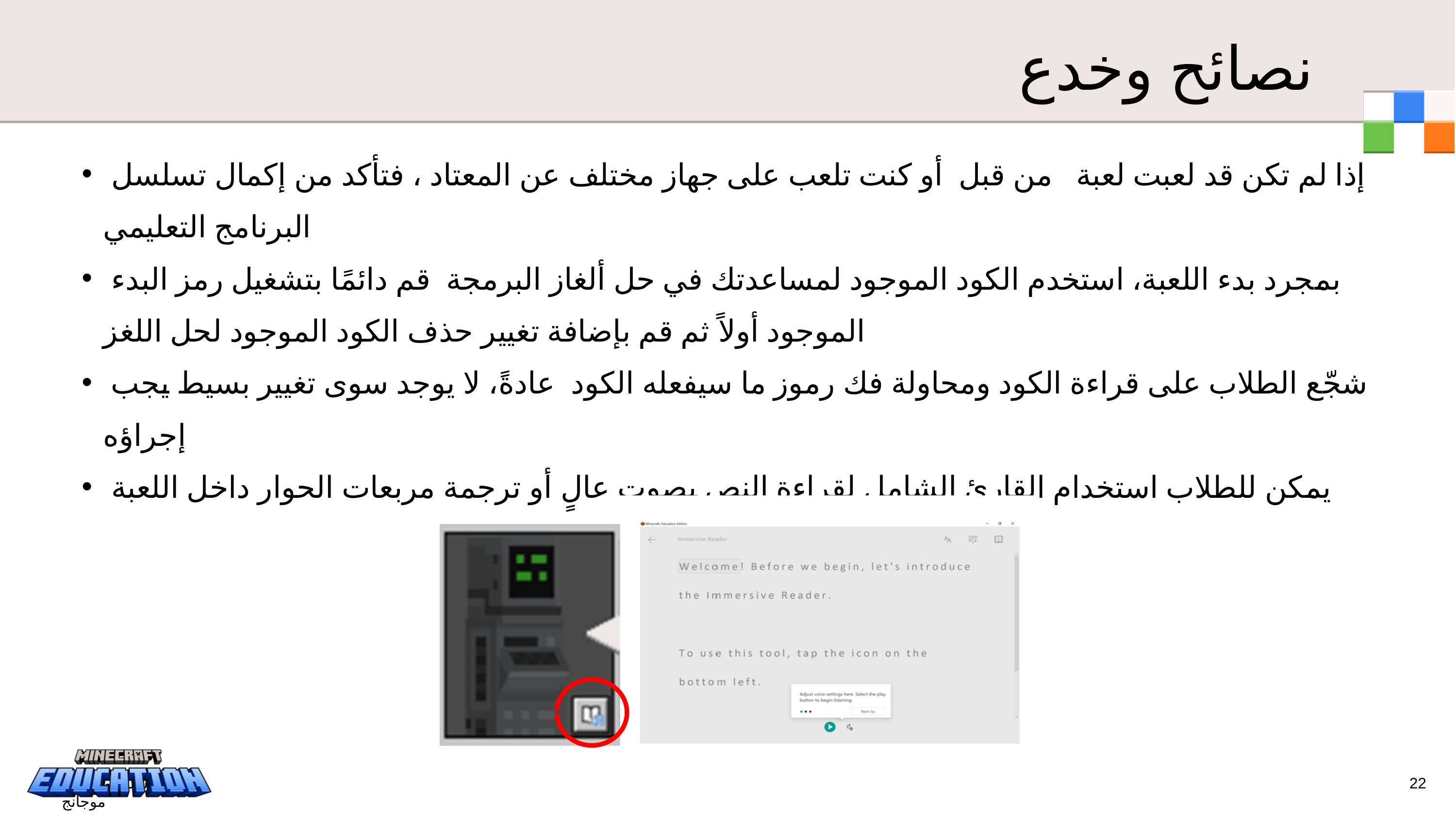

نصائح وخدع
 إذا لم تكن قد لعبت لعبة   من قبل  أو كنت تلعب على جهاز مختلف عن المعتاد ، فتأكد من إكمال تسلسل البرنامج التعليمي
 بمجرد بدء اللعبة، استخدم الكود الموجود لمساعدتك في حل ألغاز البرمجة  قم دائمًا بتشغيل رمز البدء الموجود أولاً ثم قم بإضافة تغيير حذف الكود الموجود لحل اللغز
 شجّع الطلاب على قراءة الكود ومحاولة فك رموز ما سيفعله الكود  عادةً، لا يوجد سوى تغيير بسيط يجب إجراؤه
 يمكن للطلاب استخدام القارئ الشامل لقراءة النص بصوت عالٍ أو ترجمة مربعات الحوار داخل اللعبة

22
© استوديوهات موجانج